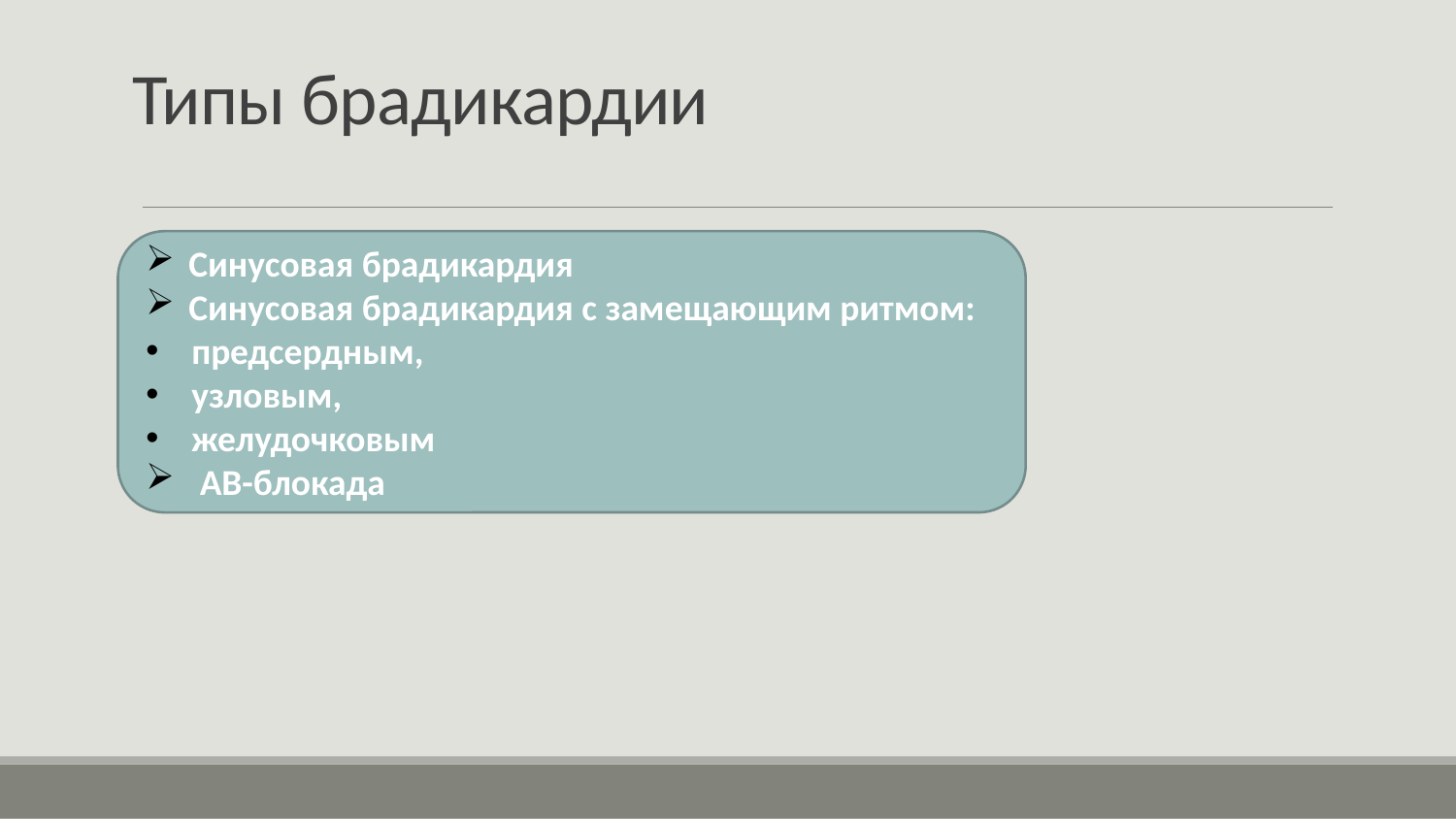

# Типы брадикардии
 Синусовая брадикардия
 Синусовая брадикардия с замещающим ритмом:
предсердным,
узловым,
желудочковым
 АВ-блокада